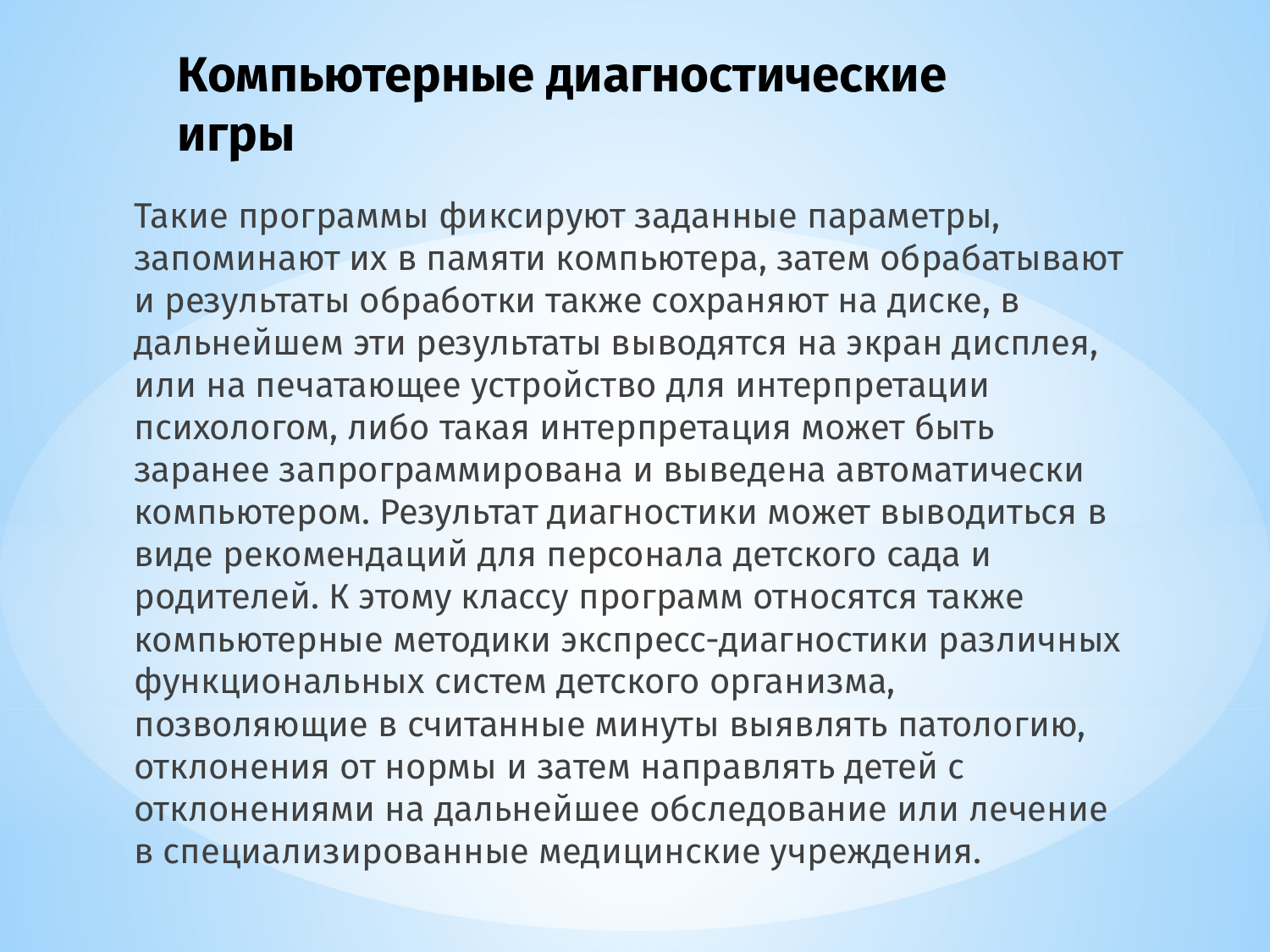

# Компьютерные диагностические игры
Такие программы фиксируют заданные параметры, запоминают их в памяти компьютера, затем обрабатывают и результаты обработки также сохраняют на диске, в дальнейшем эти результаты выводятся на экран дисплея, или на печатающее устройство для интерпретации  психологом, либо такая интерпретация может быть заранее запрограммирована и выведена автоматически компьютером. Результат диагностики может выводиться в виде рекомендаций для персонала детского сада и родителей. К этому классу программ относятся также компьютерные методики экспресс-диагностики различных функциональных систем детского организма, позволяющие в считанные минуты выявлять патологию, отклонения от нормы и затем направлять детей с отклонениями на дальнейшее обследование или лечение в специализированные медицинские учреждения.